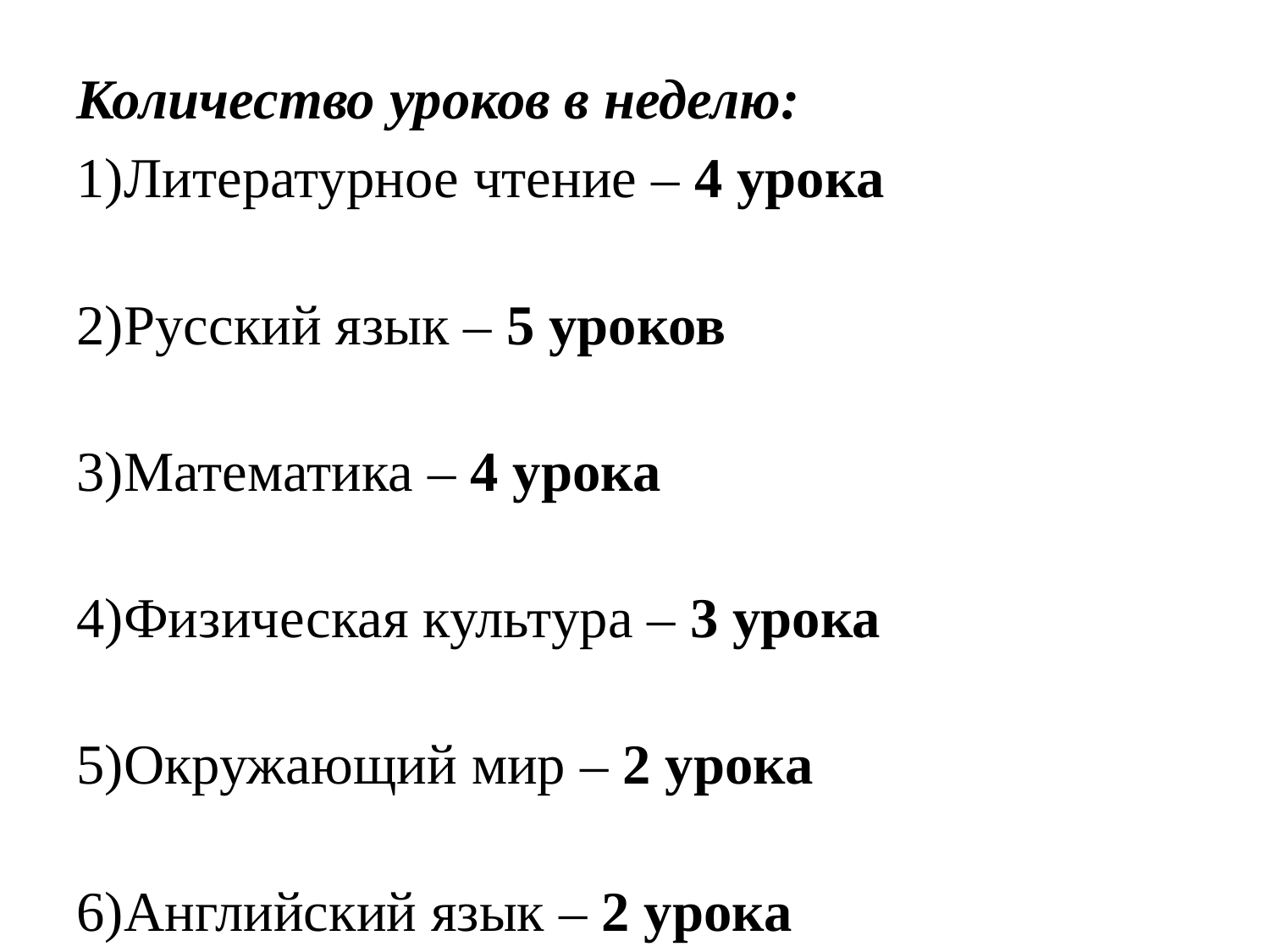

Количество уроков в неделю:
Литературное чтение – 4 урока
Русский язык – 5 уроков
Математика – 4 урока
Физическая культура – 3 урока
Окружающий мир – 2 урока
Английский язык – 2 урока
Музыка – 1 урок
Изобразительное искусство – 1 урок
Технология – 1 урок